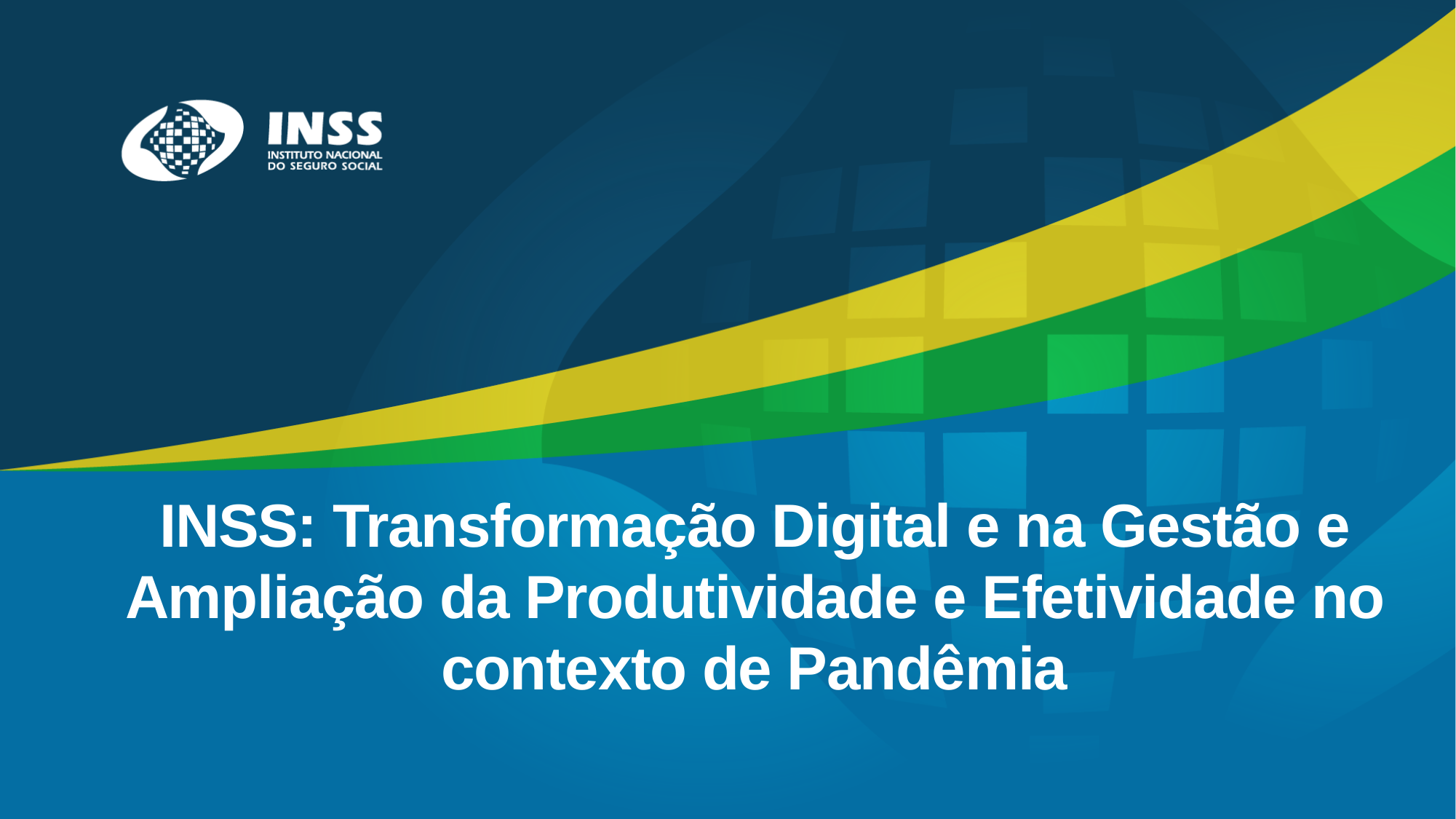

INSS: Transformação Digital e na Gestão e Ampliação da Produtividade e Efetividade no contexto de Pandêmia